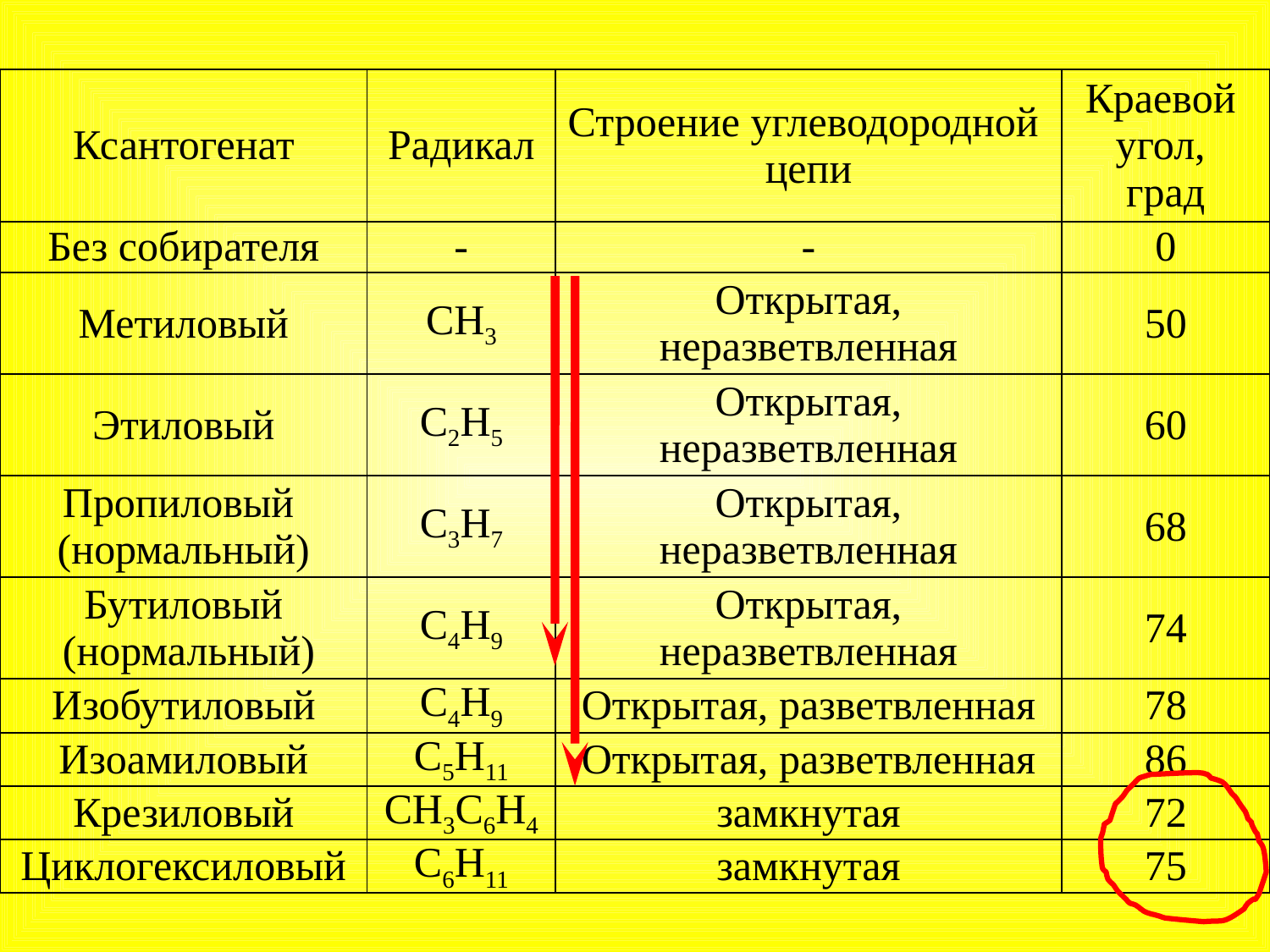

| Ксантогенат | Радикал | Строение углеводородной цепи | Краевой угол, град |
| --- | --- | --- | --- |
| Без собирателя | - | - | 0 |
| Метиловый | CH3 | Открытая, неразветвленная | 50 |
| Этиловый | C2H5 | Открытая, неразветвленная | 60 |
| Пропиловый (нормальный) | C3H7 | Открытая, неразветвленная | 68 |
| Бутиловый (нормальный) | C4H9 | Открытая, неразветвленная | 74 |
| Изобутиловый | C4H9 | Открытая, разветвленная | 78 |
| Изоамиловый | C5H11 | Открытая, разветвленная | 86 |
| Крезиловый | CH3C6H4 | замкнутая | 72 |
| Циклогексиловый | C6H11 | замкнутая | 75 |